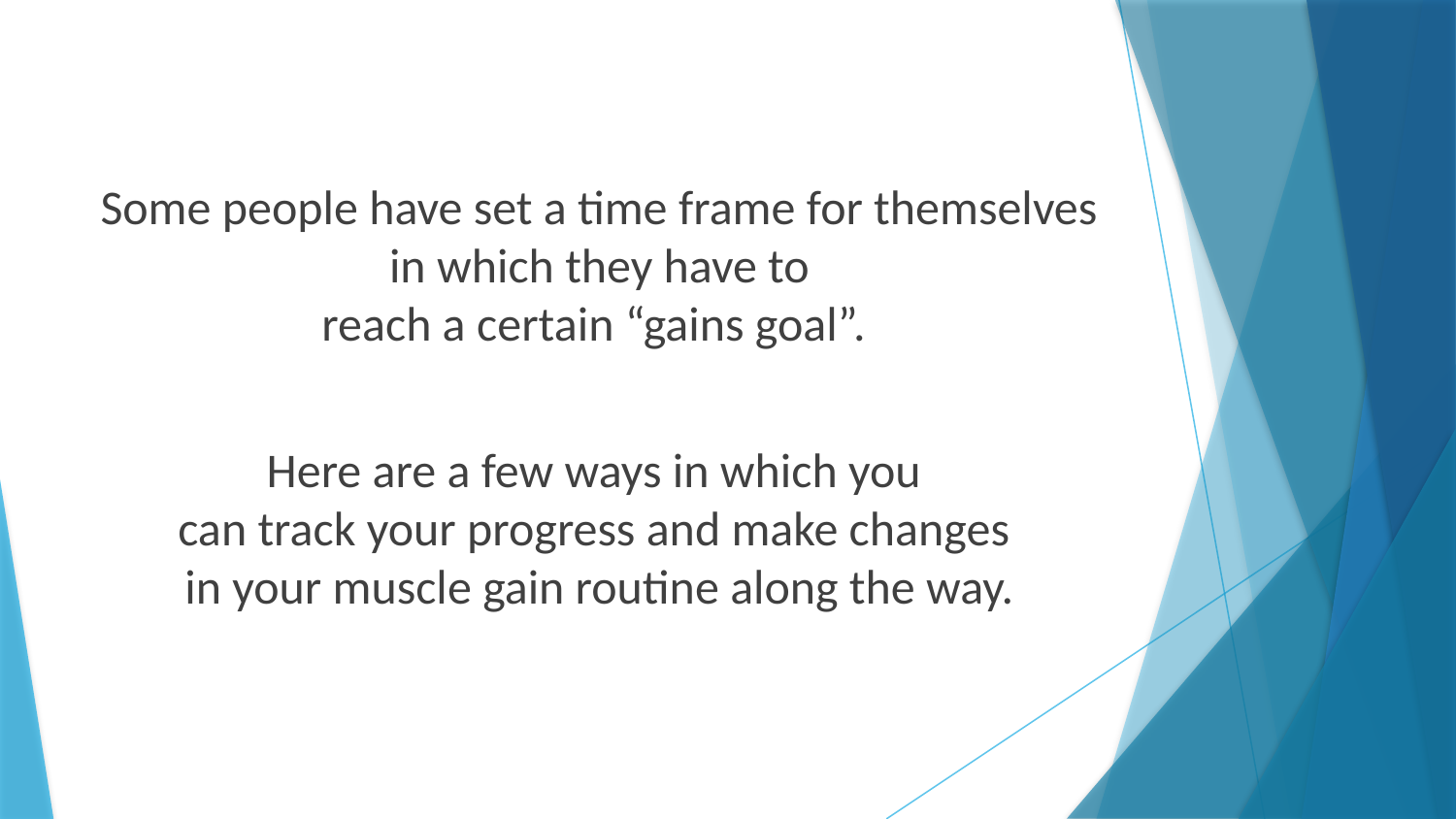

Some people have set a time frame for themselves in which they have to
reach a certain “gains goal”.

Here are a few ways in which you
can track your progress and make changes
in your muscle gain routine along the way.